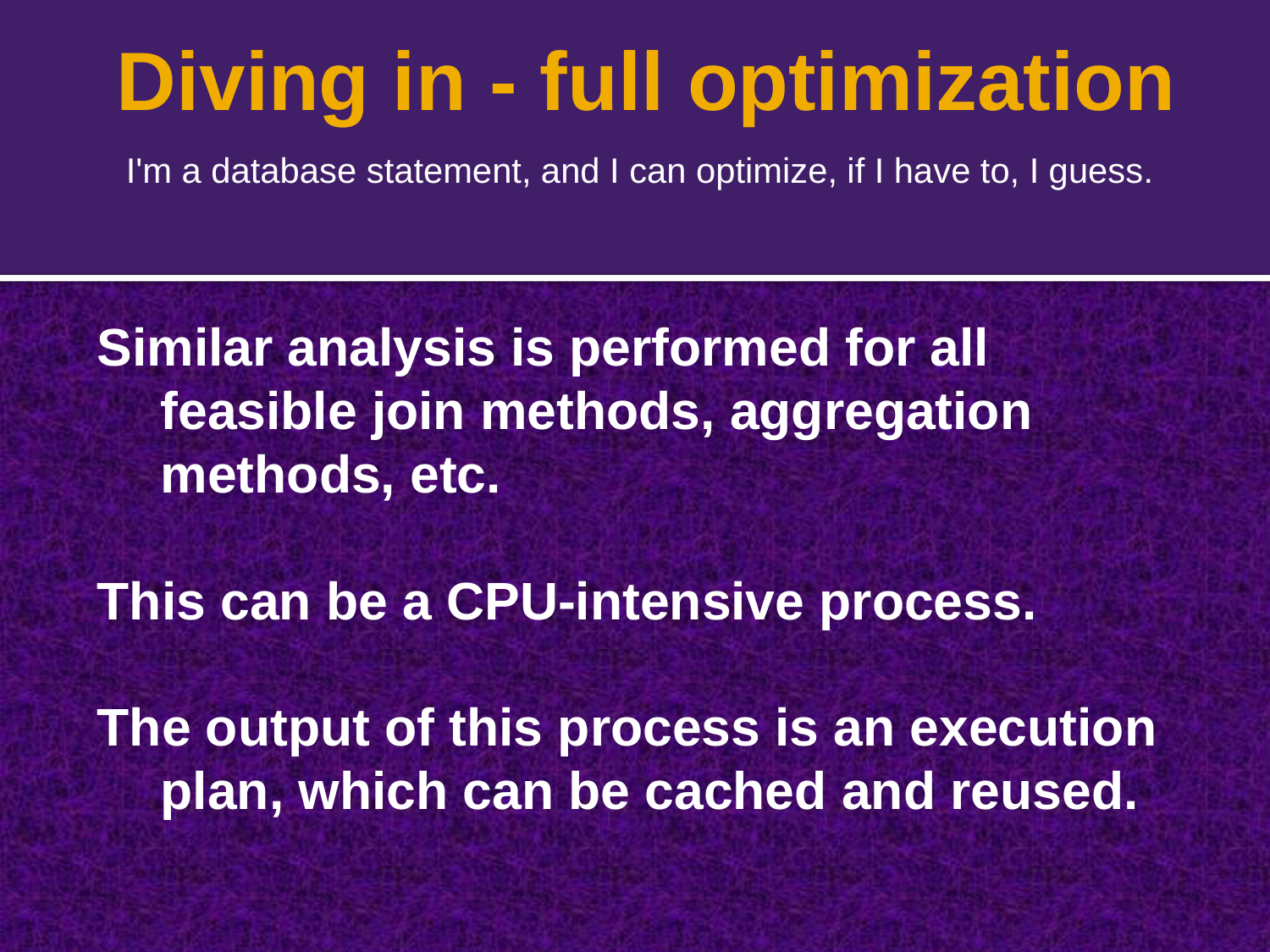

# Diving in - full optimization
I'm a database statement, and I can optimize, if I have to, I guess.
Similar analysis is performed for all feasible join methods, aggregation methods, etc.

This can be a CPU-intensive process.

The output of this process is an execution plan, which can be cached and reused.